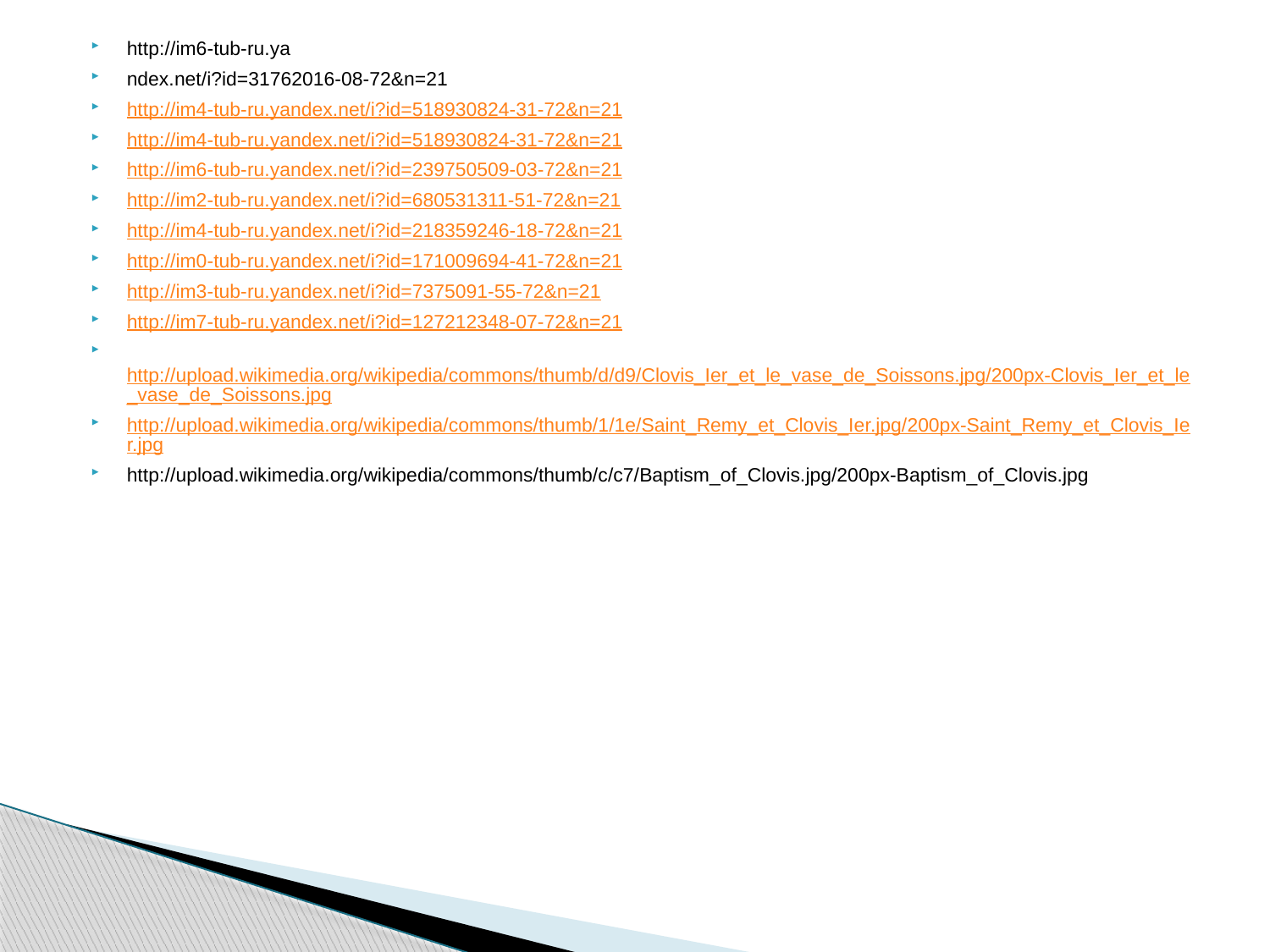

http://im6-tub-ru.ya
ndex.net/i?id=31762016-08-72&n=21
http://im4-tub-ru.yandex.net/i?id=518930824-31-72&n=21
http://im4-tub-ru.yandex.net/i?id=518930824-31-72&n=21
http://im6-tub-ru.yandex.net/i?id=239750509-03-72&n=21
http://im2-tub-ru.yandex.net/i?id=680531311-51-72&n=21
http://im4-tub-ru.yandex.net/i?id=218359246-18-72&n=21
http://im0-tub-ru.yandex.net/i?id=171009694-41-72&n=21
http://im3-tub-ru.yandex.net/i?id=7375091-55-72&n=21
http://im7-tub-ru.yandex.net/i?id=127212348-07-72&n=21
 http://upload.wikimedia.org/wikipedia/commons/thumb/d/d9/Clovis_Ier_et_le_vase_de_Soissons.jpg/200px-Clovis_Ier_et_le_vase_de_Soissons.jpg
http://upload.wikimedia.org/wikipedia/commons/thumb/1/1e/Saint_Remy_et_Clovis_Ier.jpg/200px-Saint_Remy_et_Clovis_Ier.jpg
http://upload.wikimedia.org/wikipedia/commons/thumb/c/c7/Baptism_of_Clovis.jpg/200px-Baptism_of_Clovis.jpg